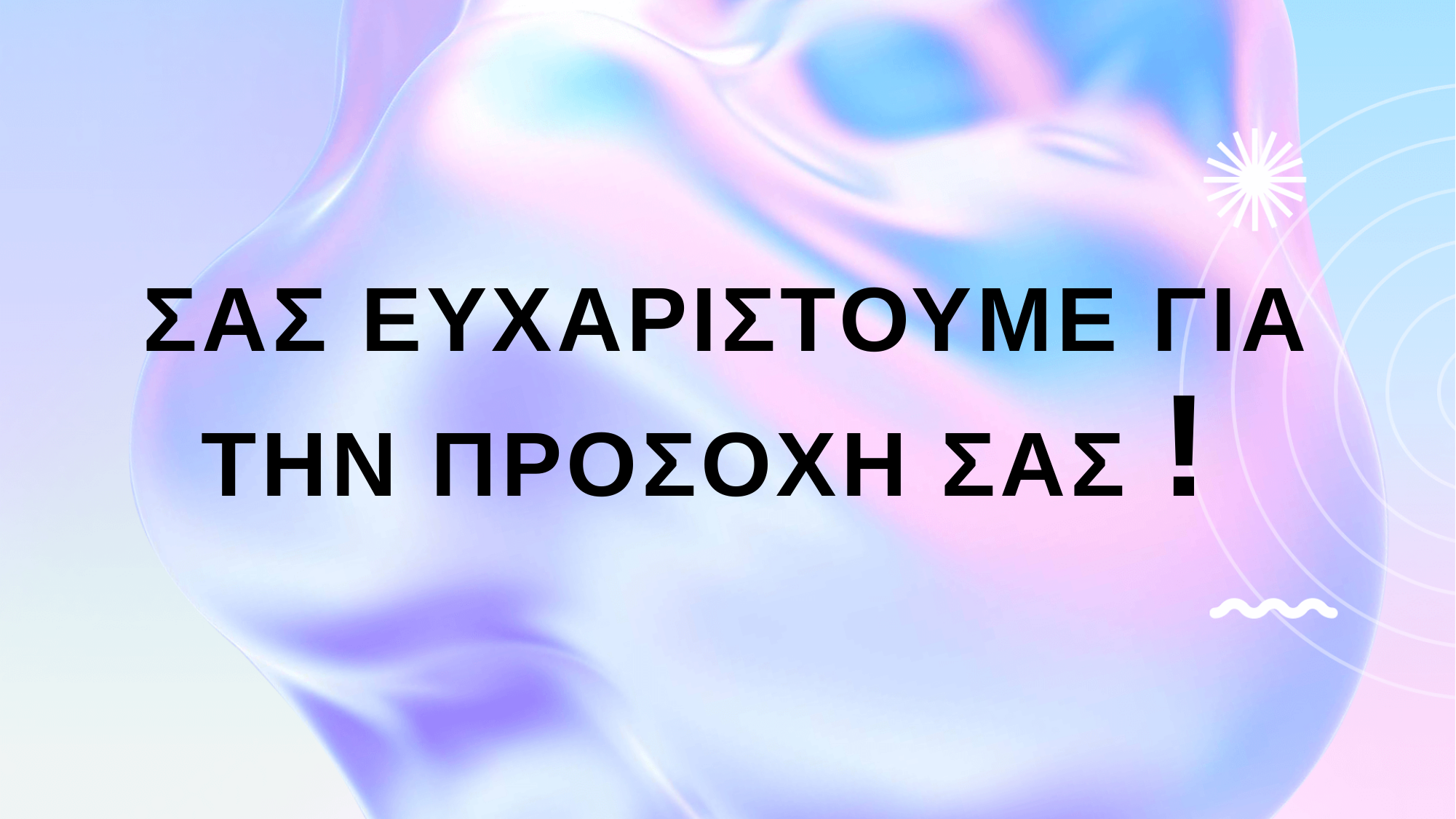

# Σας Eυχαριστουμε για την προσοχη σας !